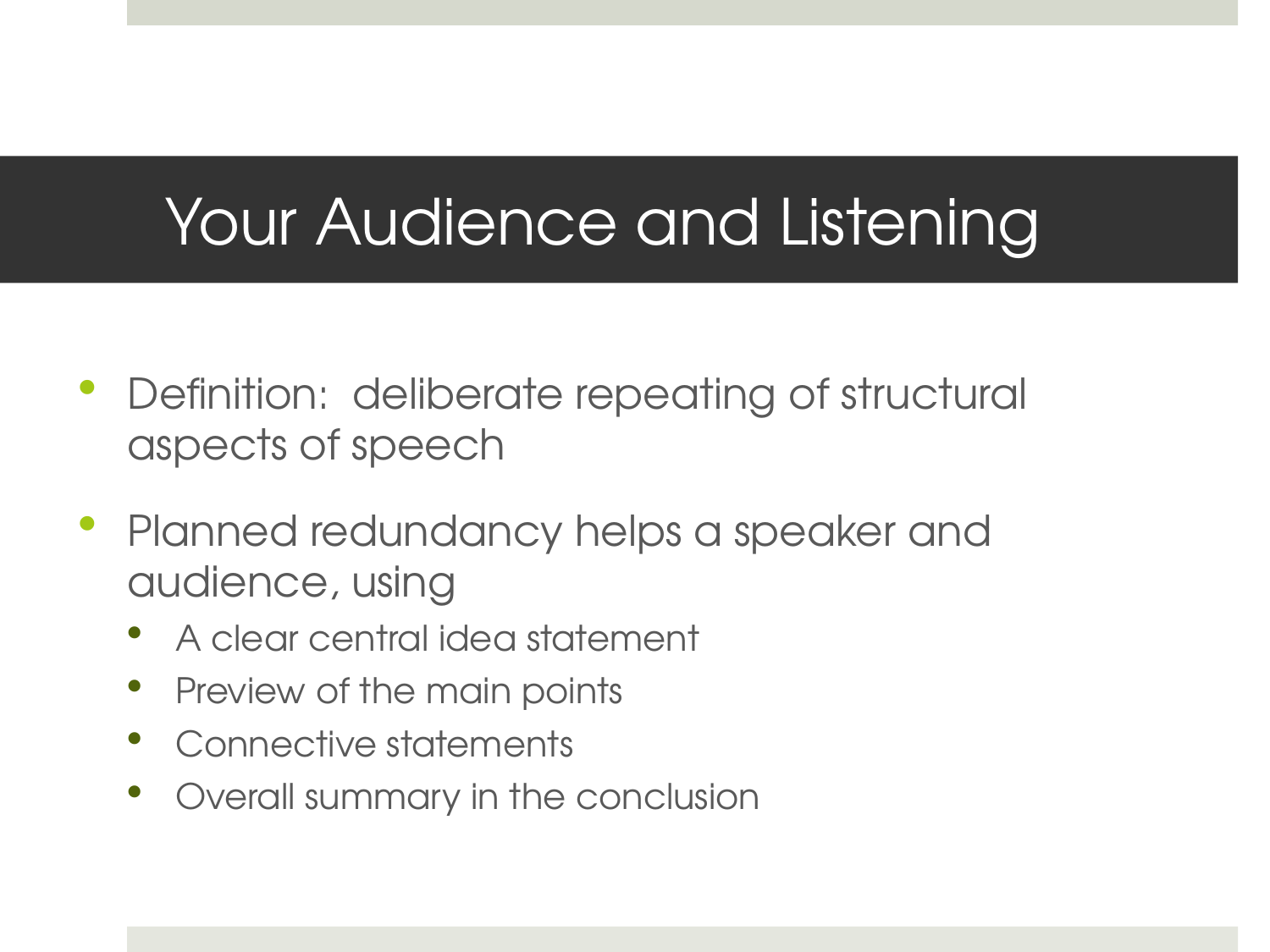

# Your Audience and Listening
Definition:  deliberate repeating of structural aspects of speech
Planned redundancy helps a speaker and audience, using
A clear central idea statement
Preview of the main points
Connective statements
Overall summary in the conclusion